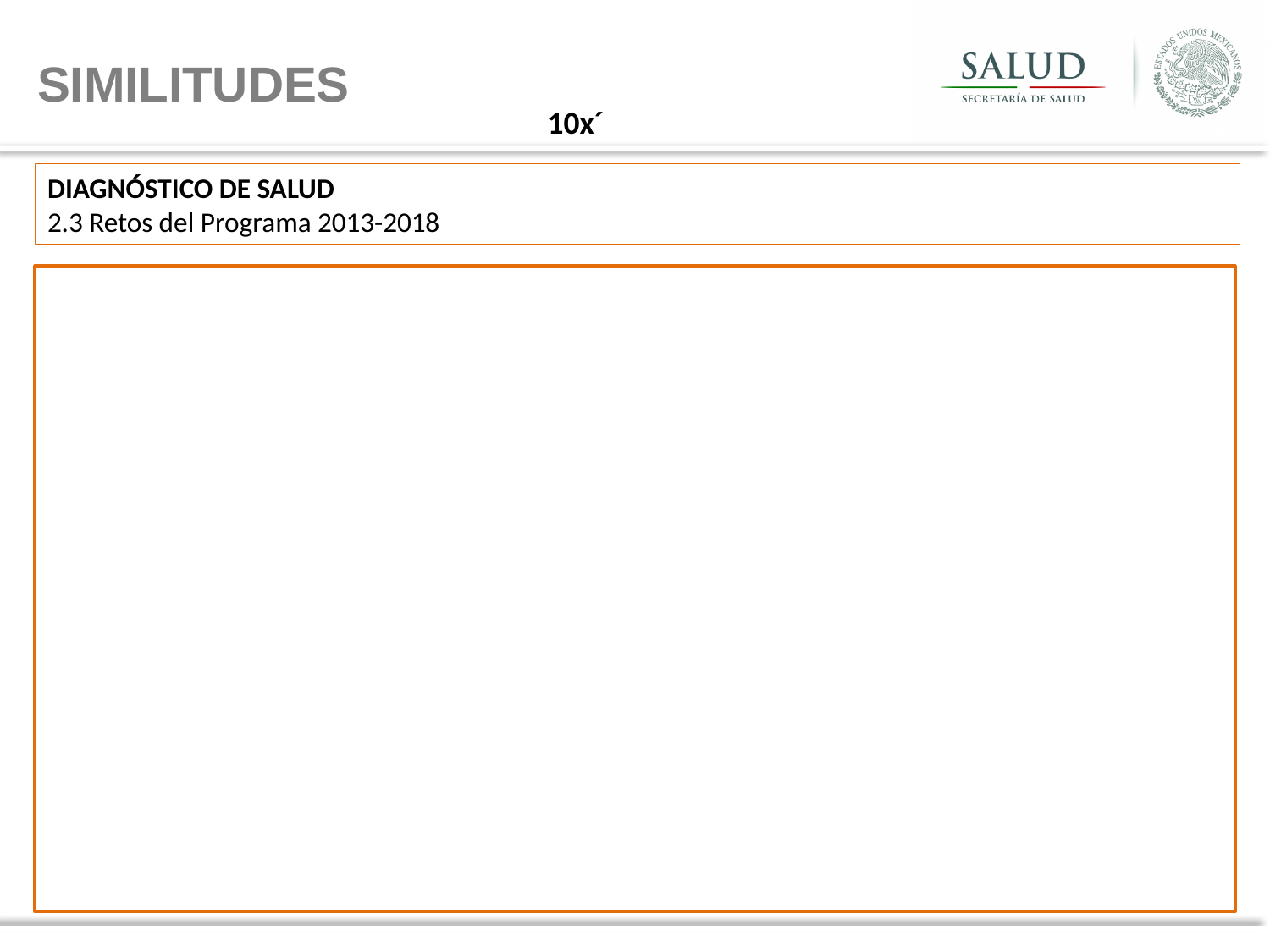

SIMILITUDES
10x´
DIAGNÓSTICO DE SALUD
2.3 Retos del Programa 2013-2018